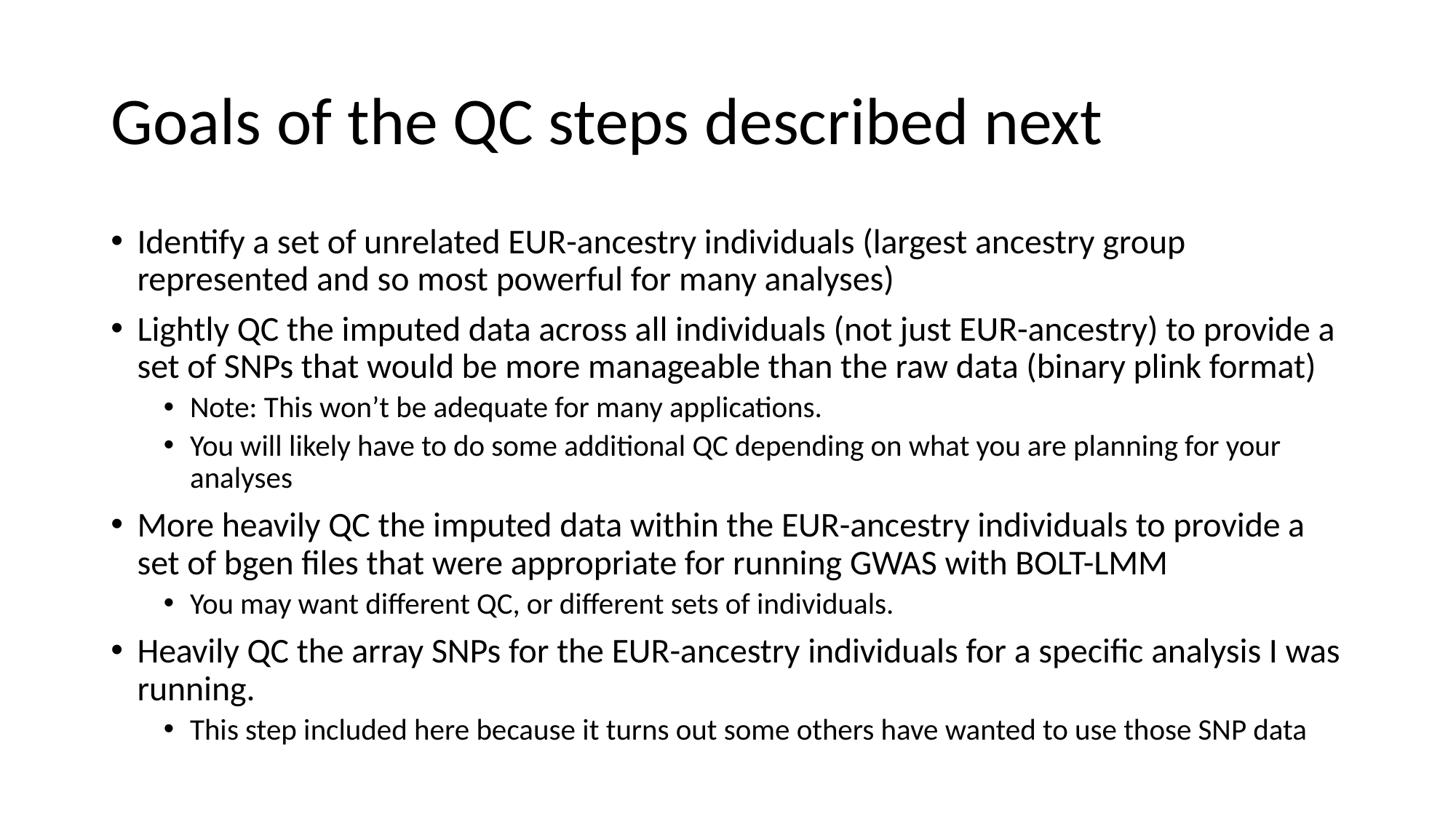

# Goals of the QC steps described next
Identify a set of unrelated EUR-ancestry individuals (largest ancestry group represented and so most powerful for many analyses)
Lightly QC the imputed data across all individuals (not just EUR-ancestry) to provide a set of SNPs that would be more manageable than the raw data (binary plink format)
Note: This won’t be adequate for many applications.
You will likely have to do some additional QC depending on what you are planning for your analyses
More heavily QC the imputed data within the EUR-ancestry individuals to provide a set of bgen files that were appropriate for running GWAS with BOLT-LMM
You may want different QC, or different sets of individuals.
Heavily QC the array SNPs for the EUR-ancestry individuals for a specific analysis I was running.
This step included here because it turns out some others have wanted to use those SNP data